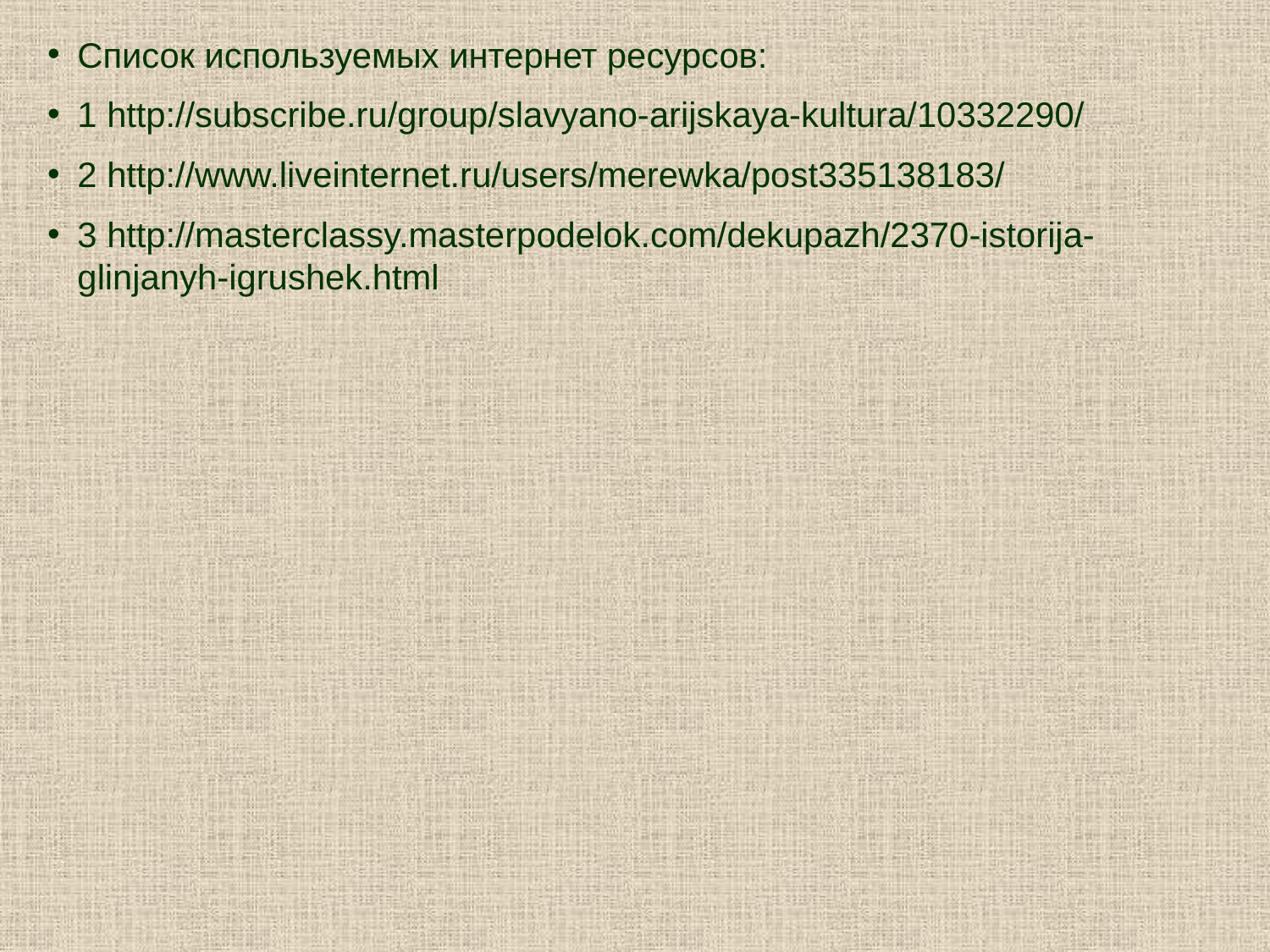

Список используемых интернет ресурсов:
1 http://subscribe.ru/group/slavyano-arijskaya-kultura/10332290/
2 http://www.liveinternet.ru/users/merewka/post335138183/
3 http://masterclassy.masterpodelok.com/dekupazh/2370-istorija-glinjanyh-igrushek.html